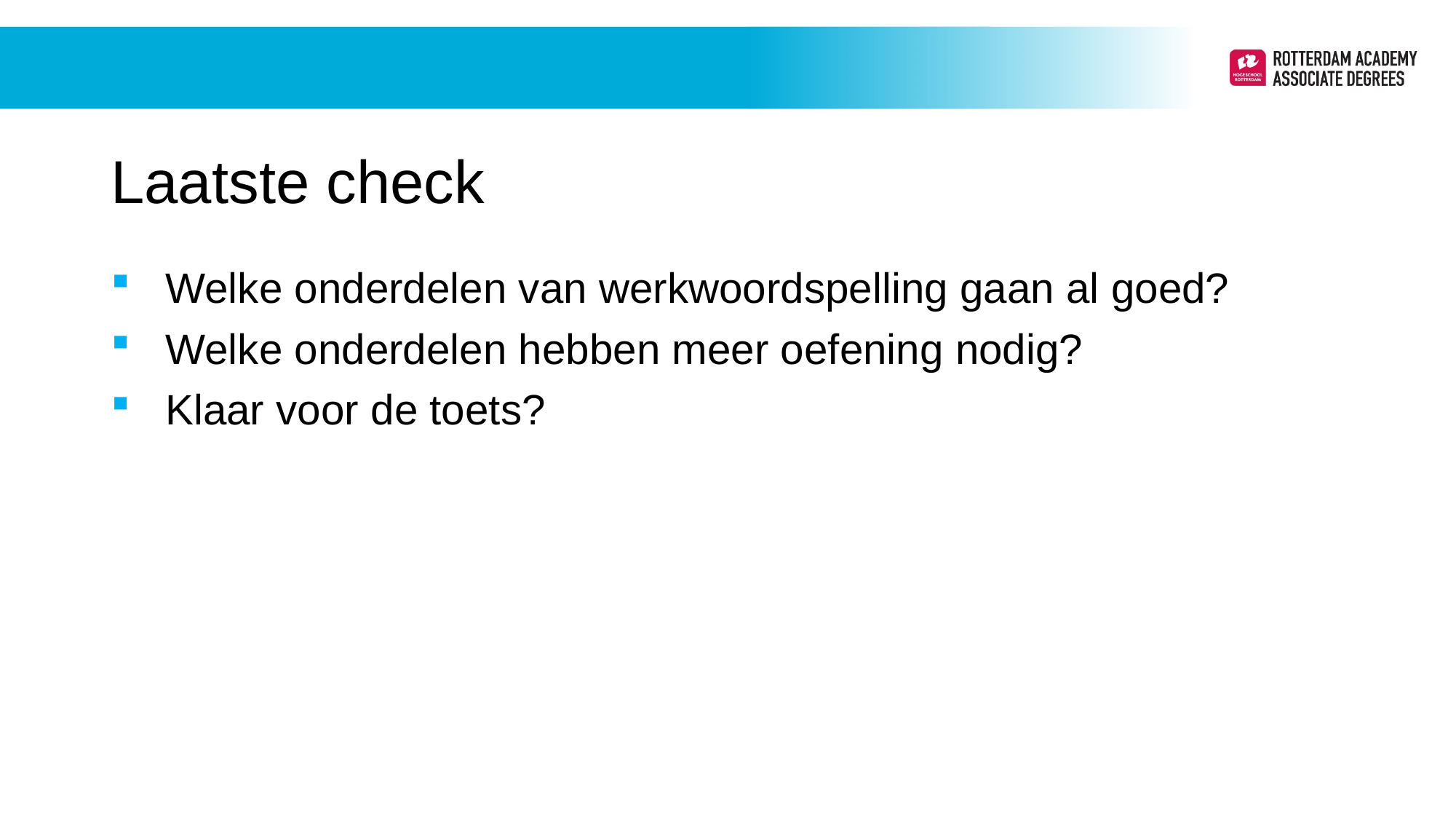

# Laatste check
Welke onderdelen van werkwoordspelling gaan al goed?
Welke onderdelen hebben meer oefening nodig?
Klaar voor de toets?